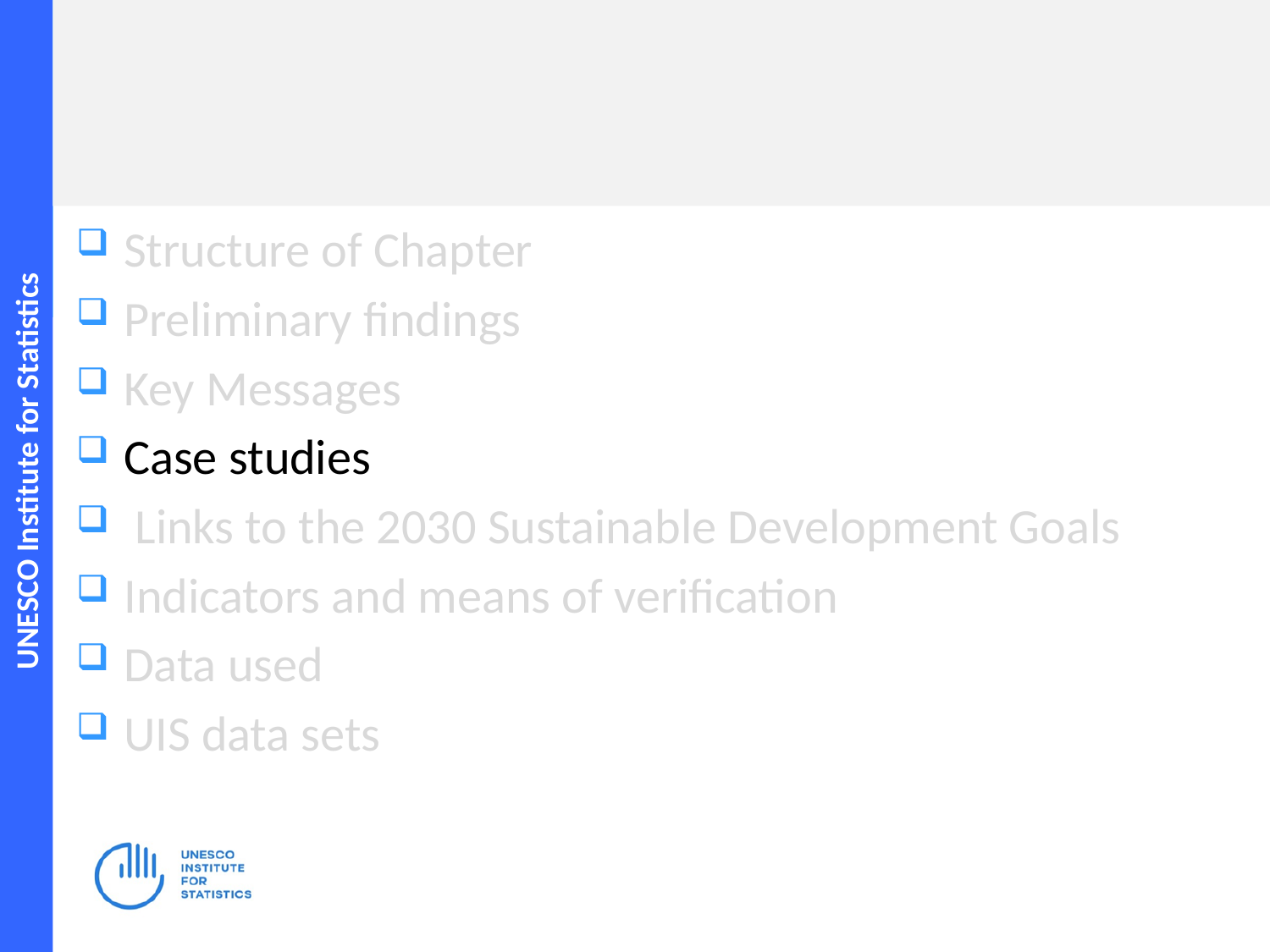

#
Structure of Chapter
Preliminary findings
Key Messages
Case studies
 Links to the 2030 Sustainable Development Goals
Indicators and means of verification
Data used
UIS data sets